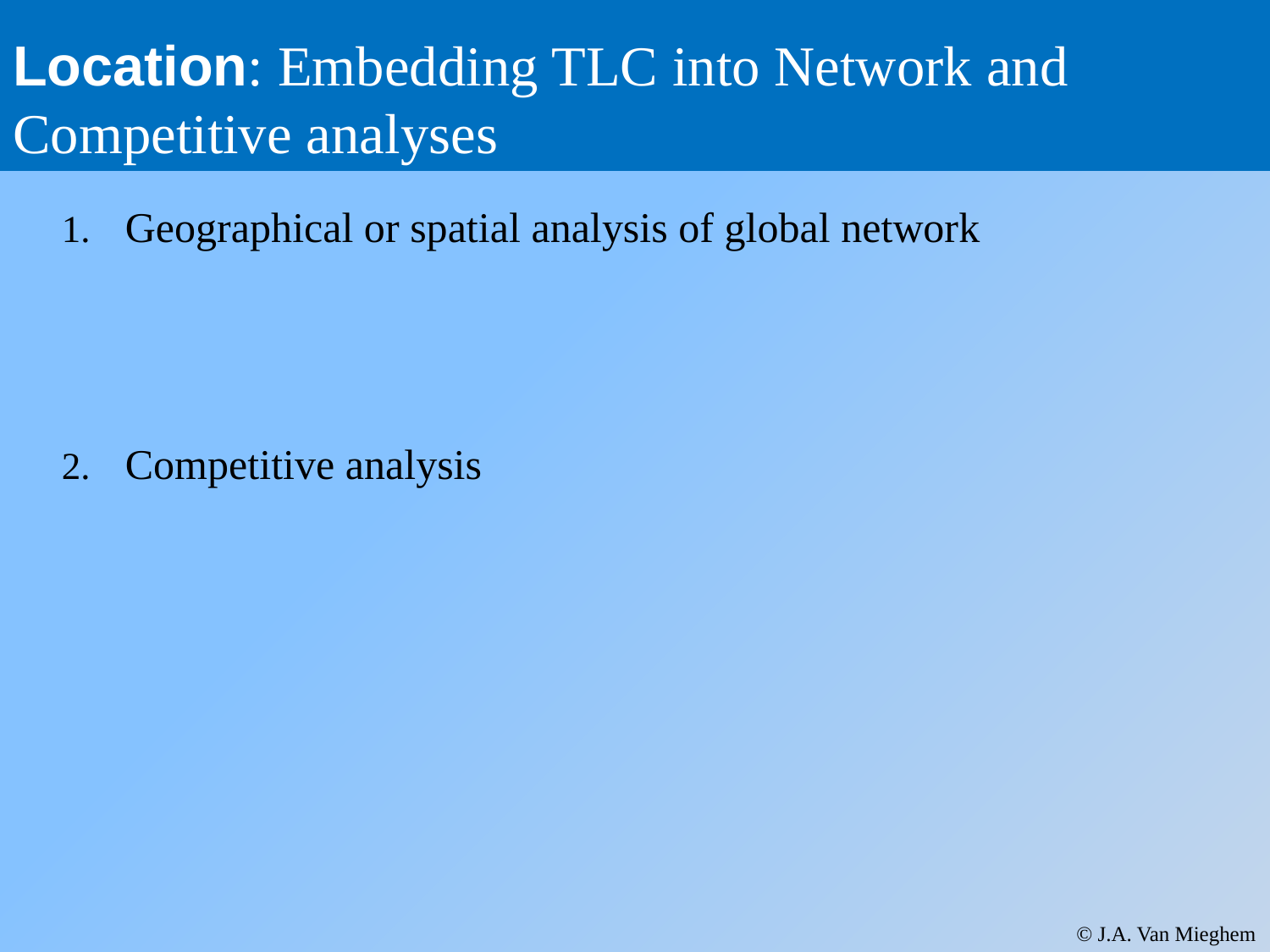

# Location: Embedding TLC into Network and Competitive analyses
Geographical or spatial analysis of global network

Competitive analysis